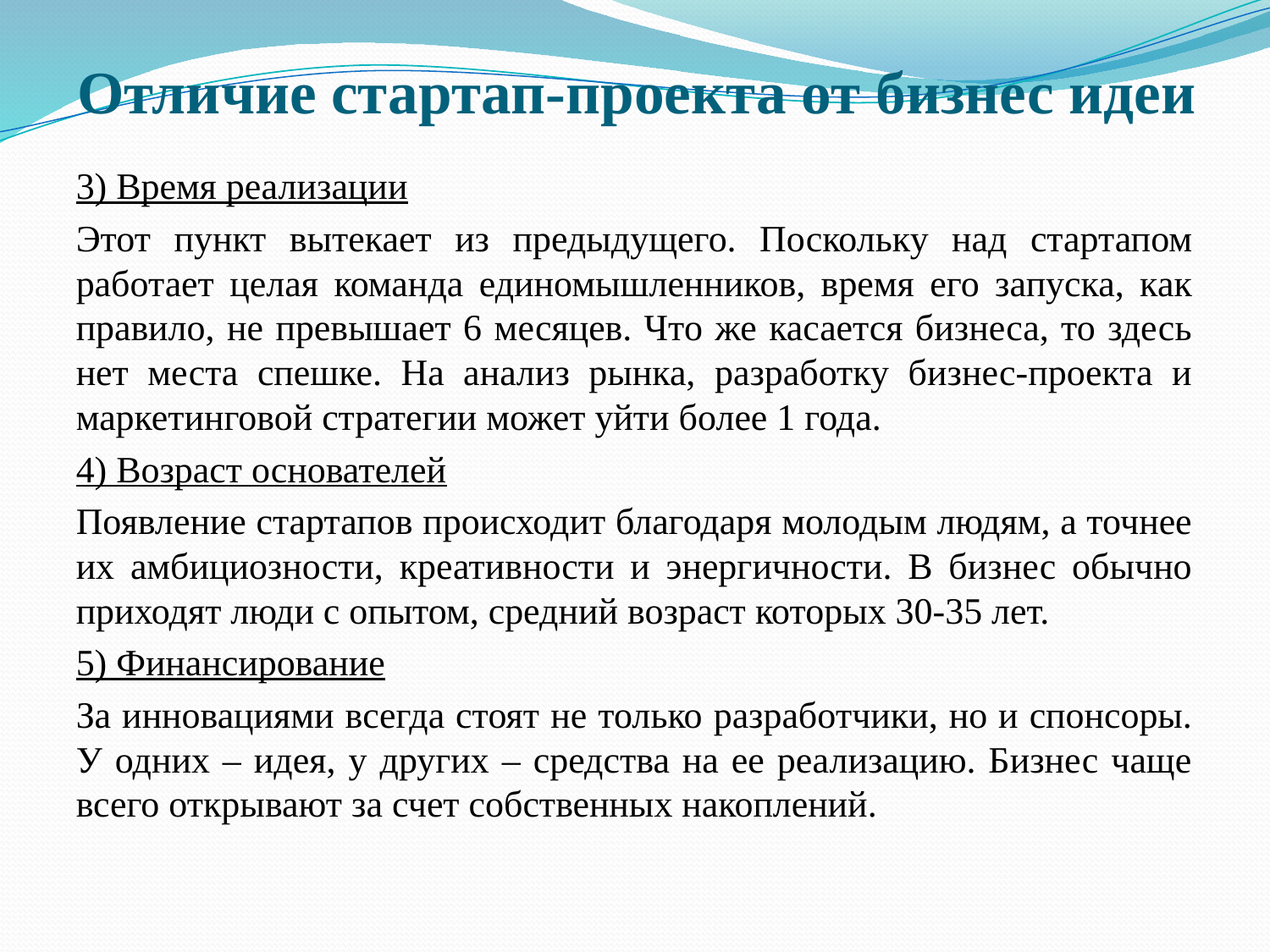

# Отличие стартап-проекта от бизнес идеи
3) Время реализации
Этот пункт вытекает из предыдущего. Поскольку над стартапом работает целая команда единомышленников, время его запуска, как правило, не превышает 6 месяцев. Что же касается бизнеса, то здесь нет места спешке. На анализ рынка, разработку бизнес-проекта и маркетинговой стратегии может уйти более 1 года.
4) Возраст основателей
Появление стартапов происходит благодаря молодым людям, а точнее их амбициозности, креативности и энергичности. В бизнес обычно приходят люди с опытом, средний возраст которых 30-35 лет.
5) Финансирование
За инновациями всегда стоят не только разработчики, но и спонсоры. У одних – идея, у других – средства на ее реализацию. Бизнес чаще всего открывают за счет собственных накоплений.